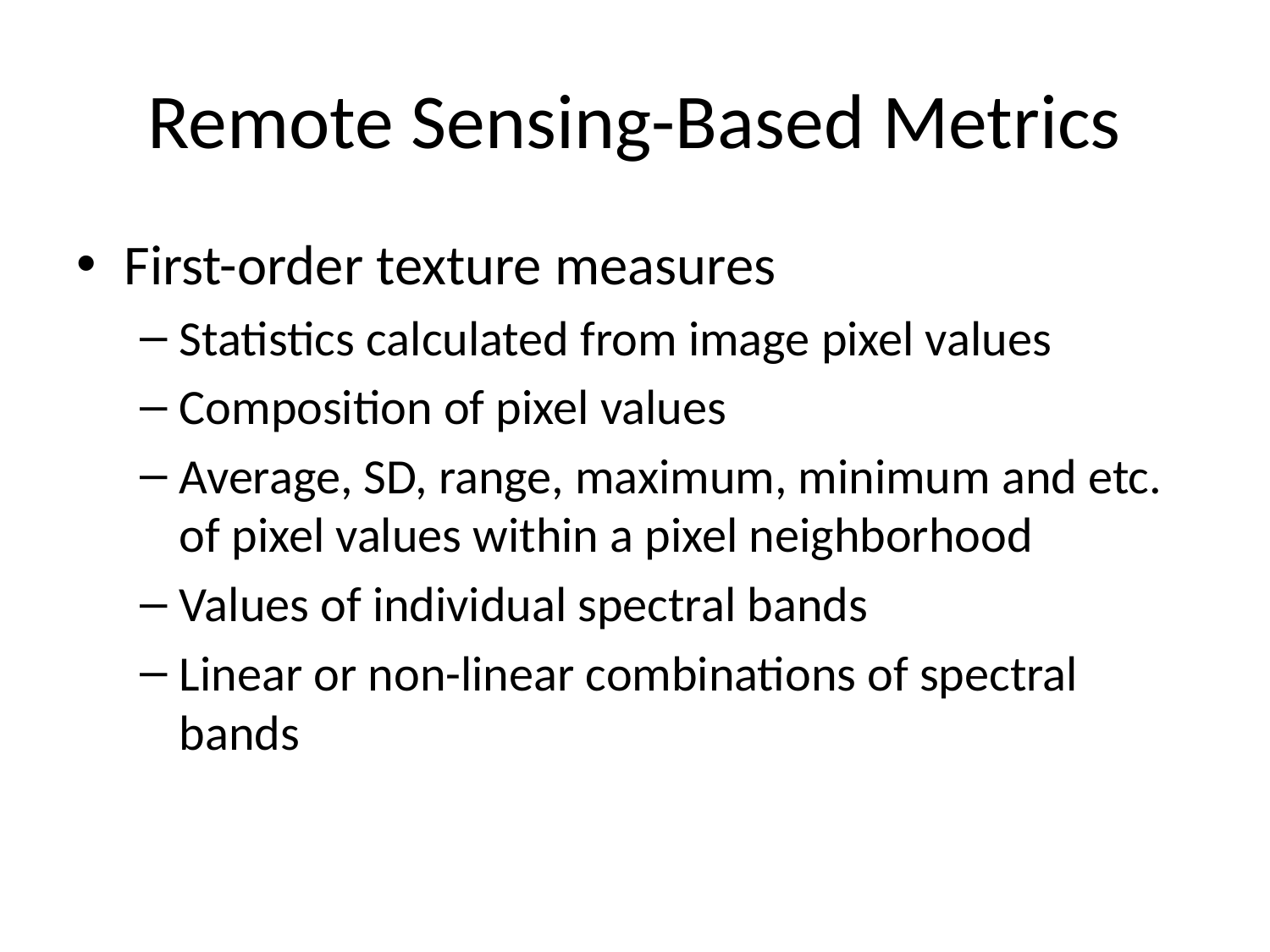

# Remote Sensing-Based Metrics
First-order texture measures
Statistics calculated from image pixel values
Composition of pixel values
Average, SD, range, maximum, minimum and etc. of pixel values within a pixel neighborhood
Values of individual spectral bands
Linear or non-linear combinations of spectral bands